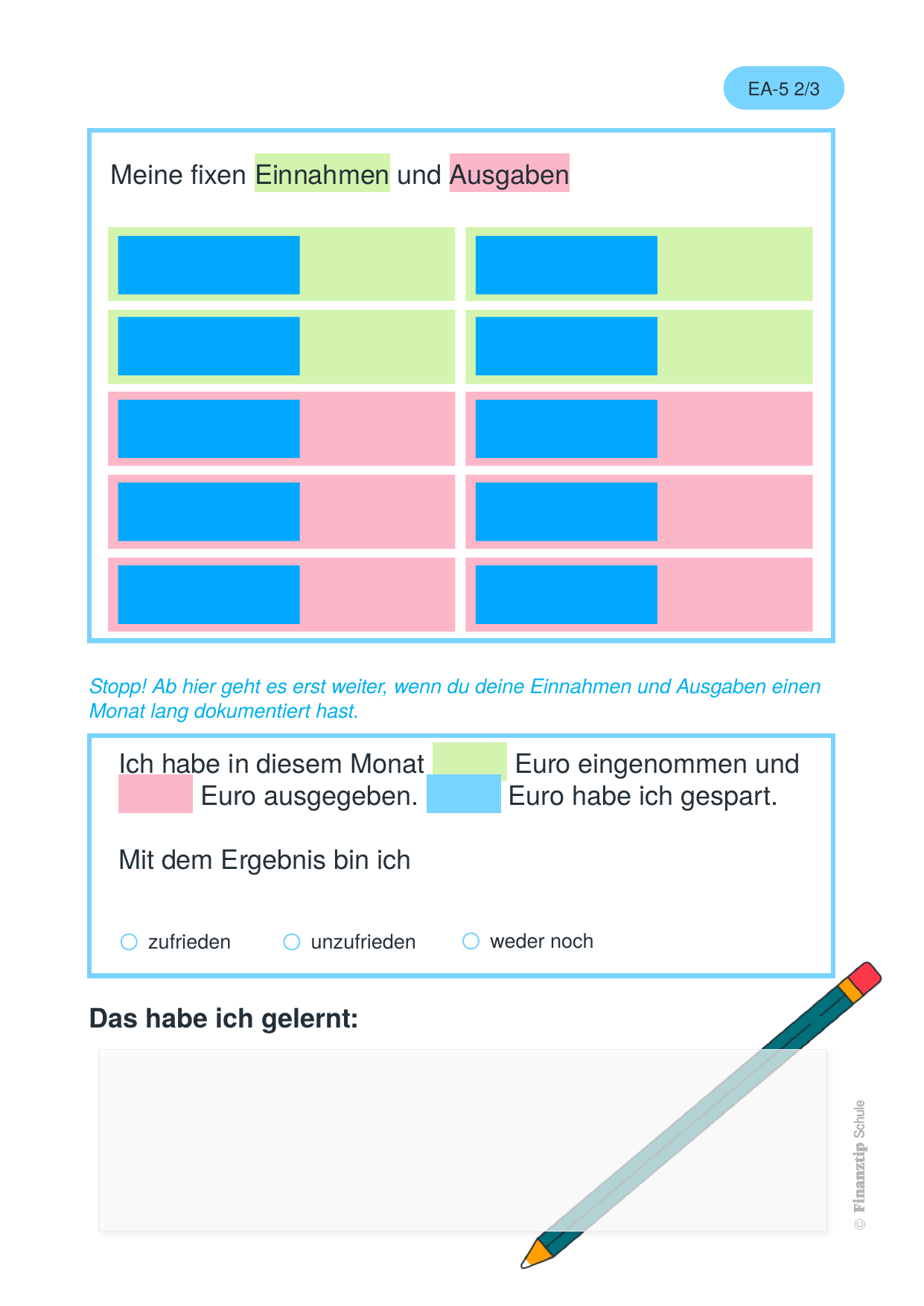

Ich habe in diesem Monat            Euro eingenommen und
           Euro ausgegeben.            Euro habe ich gespart.

Mit dem Ergebnis bin ich
weder noch
zufrieden
unzufrieden